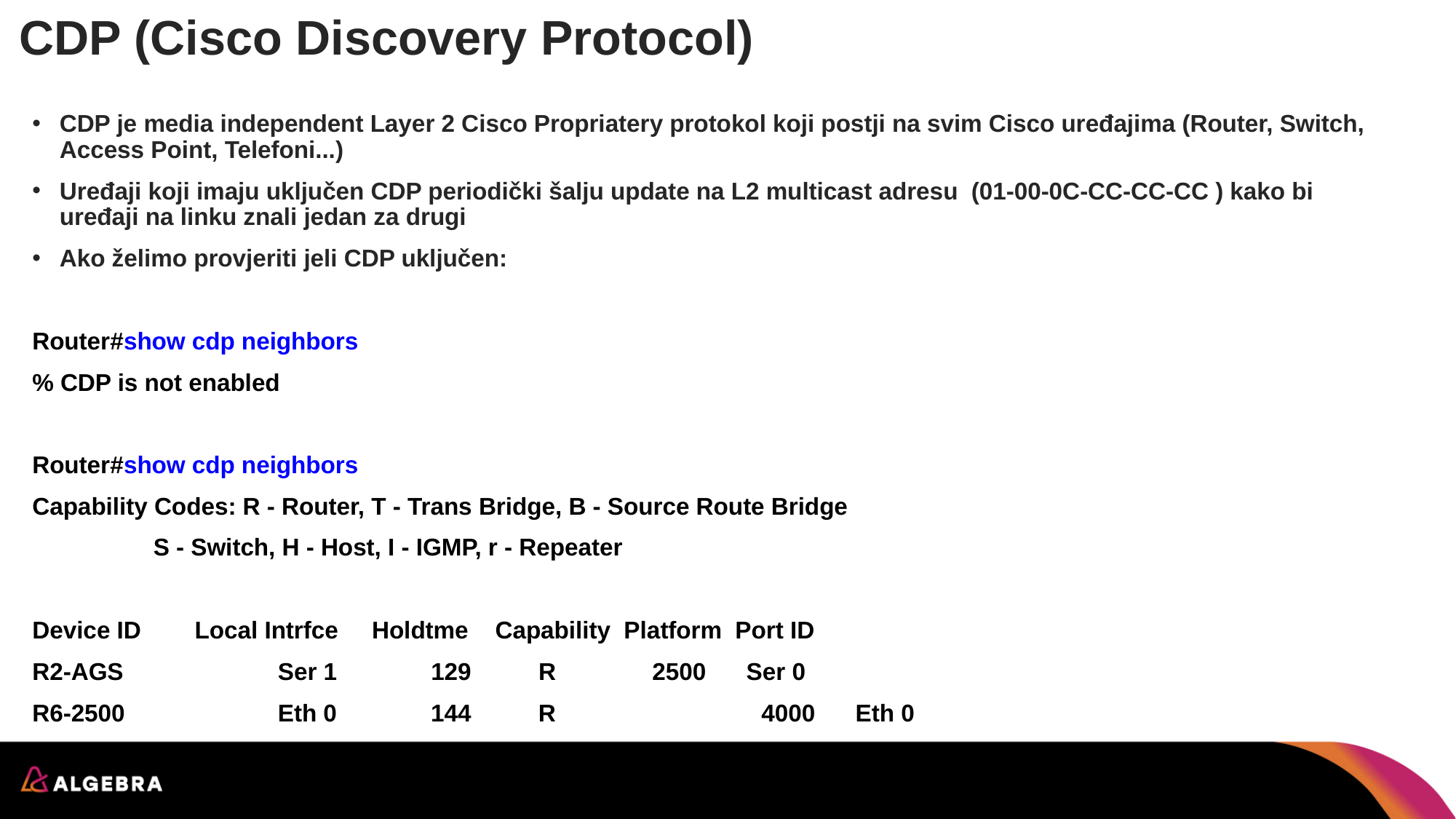

# CDP (Cisco Discovery Protocol)
CDP je media independent Layer 2 Cisco Propriatery protokol koji postji na svim Cisco uređajima (Router, Switch, Access Point, Telefoni...)
Uređaji koji imaju uključen CDP periodički šalju update na L2 multicast adresu  (01-00-0C-CC-CC-CC ) kako bi uređaji na linku znali jedan za drugi
Ako želimo provjeriti jeli CDP uključen:

Router#show cdp neighbors
% CDP is not enabled

Router#show cdp neighbors
Capability Codes: R - Router, T - Trans Bridge, B - Source Route Bridge
                  S - Switch, H - Host, I - IGMP, r - Repeater

Device ID        Local Intrfce     Holdtme    Capability  Platform  Port ID
R2-AGS           	Ser 1              129          R       	       2500      Ser 0
R6-2500          	Eth 0              144          R        	       4000      Eth 0